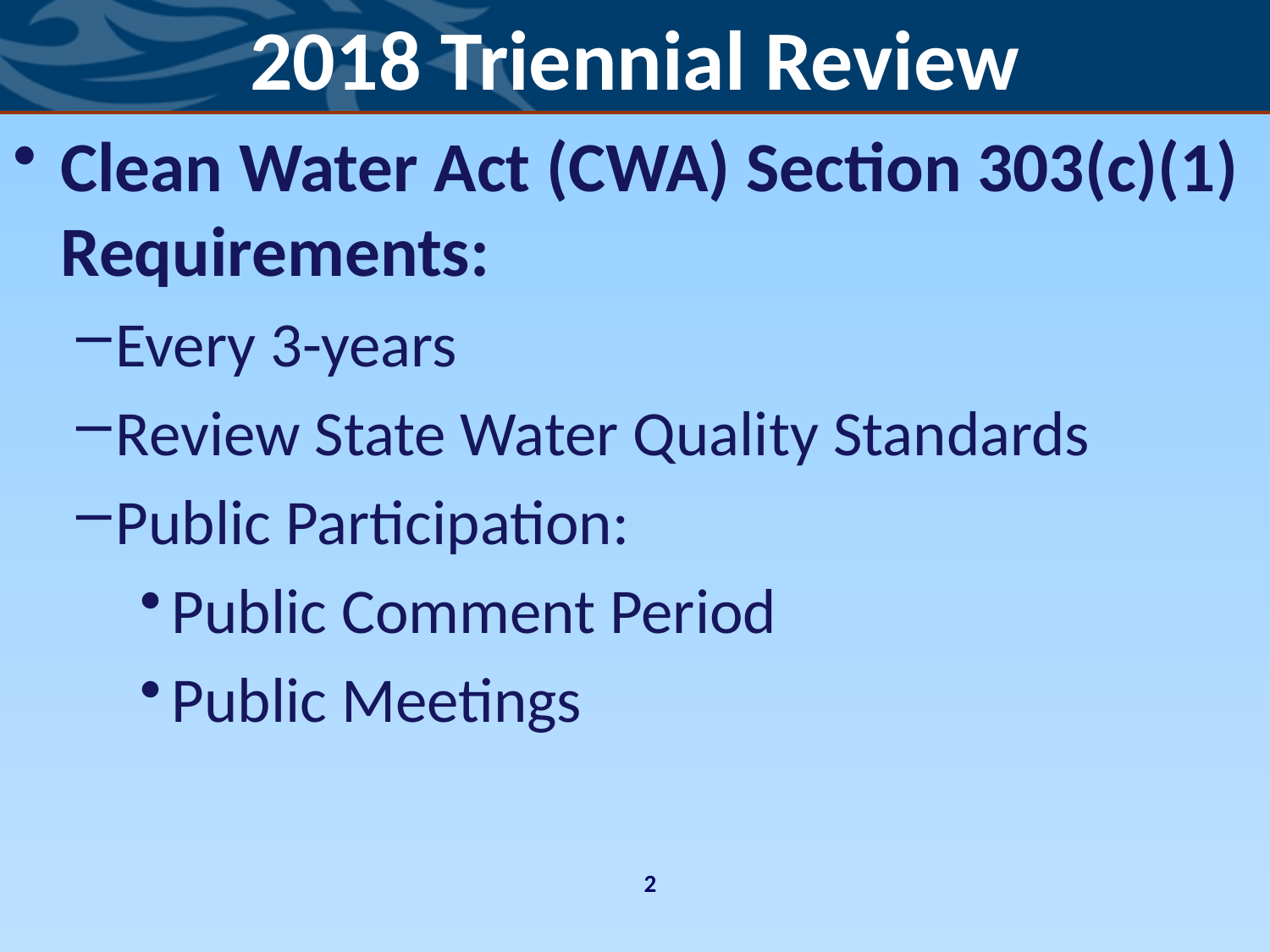

# 2018 Triennial Review
Clean Water Act (CWA) Section 303(c)(1) Requirements:
Every 3-years
Review State Water Quality Standards
Public Participation:
Public Comment Period
Public Meetings
2